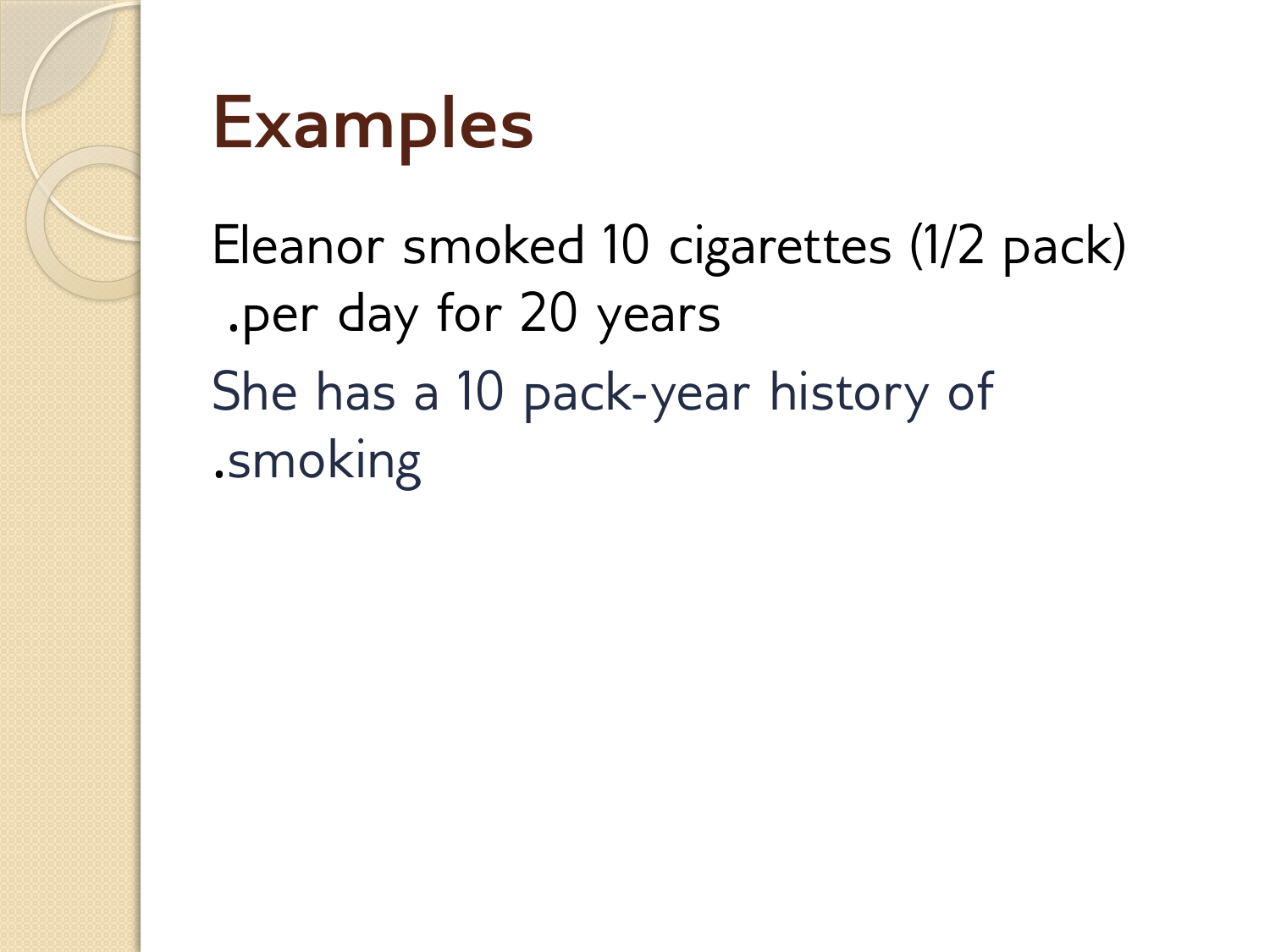

# Examples
Eleanor smoked 10 cigarettes (1/2 pack) per day for 20 years.
She has a 10 pack-year history of smoking.